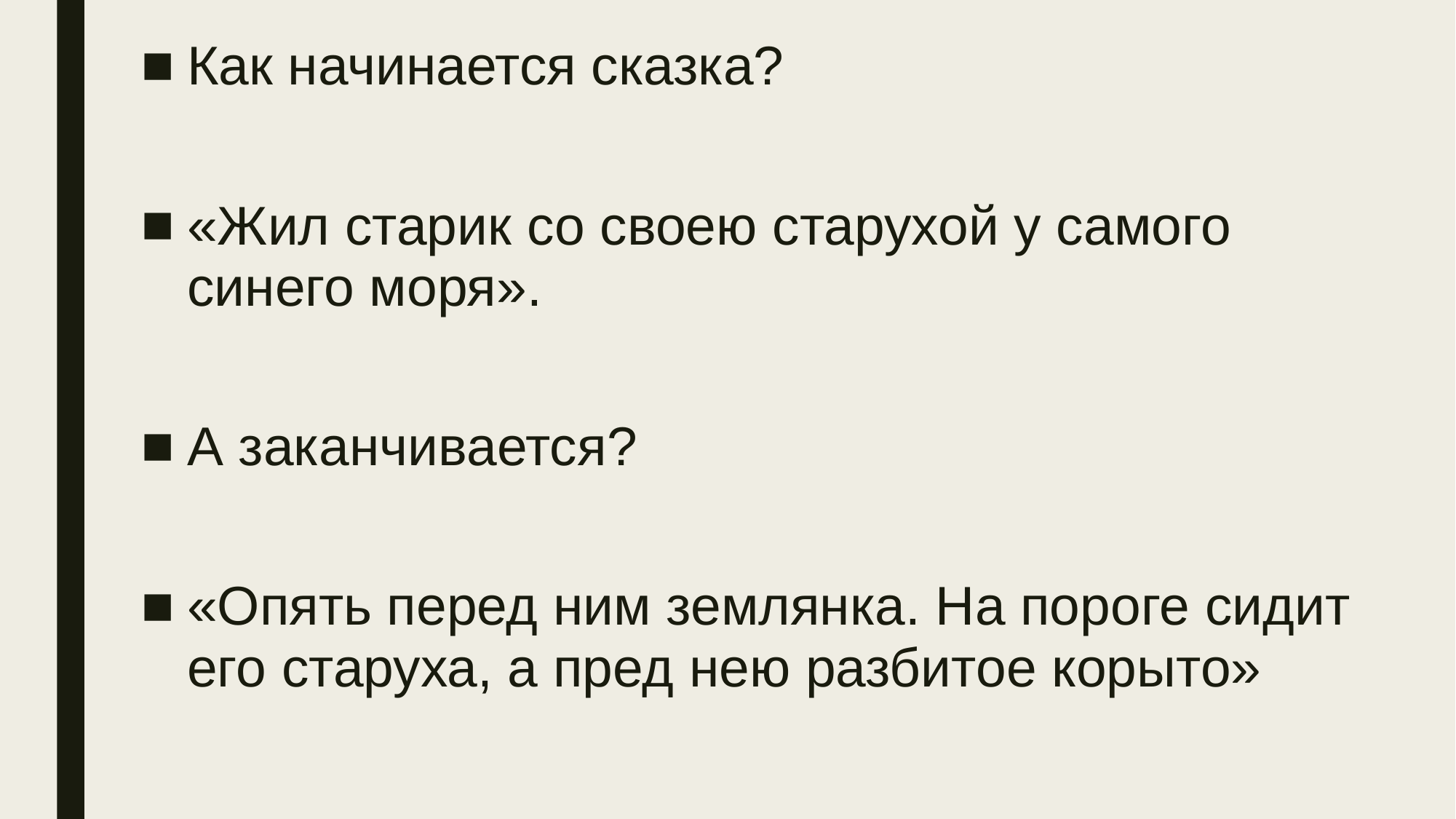

Как начинается сказка?

«Жил старик со своею старухой у самого синего моря».

А заканчивается?

«Опять перед ним землянка. На пороге сидит его старуха, а пред нею разбитое корыто»